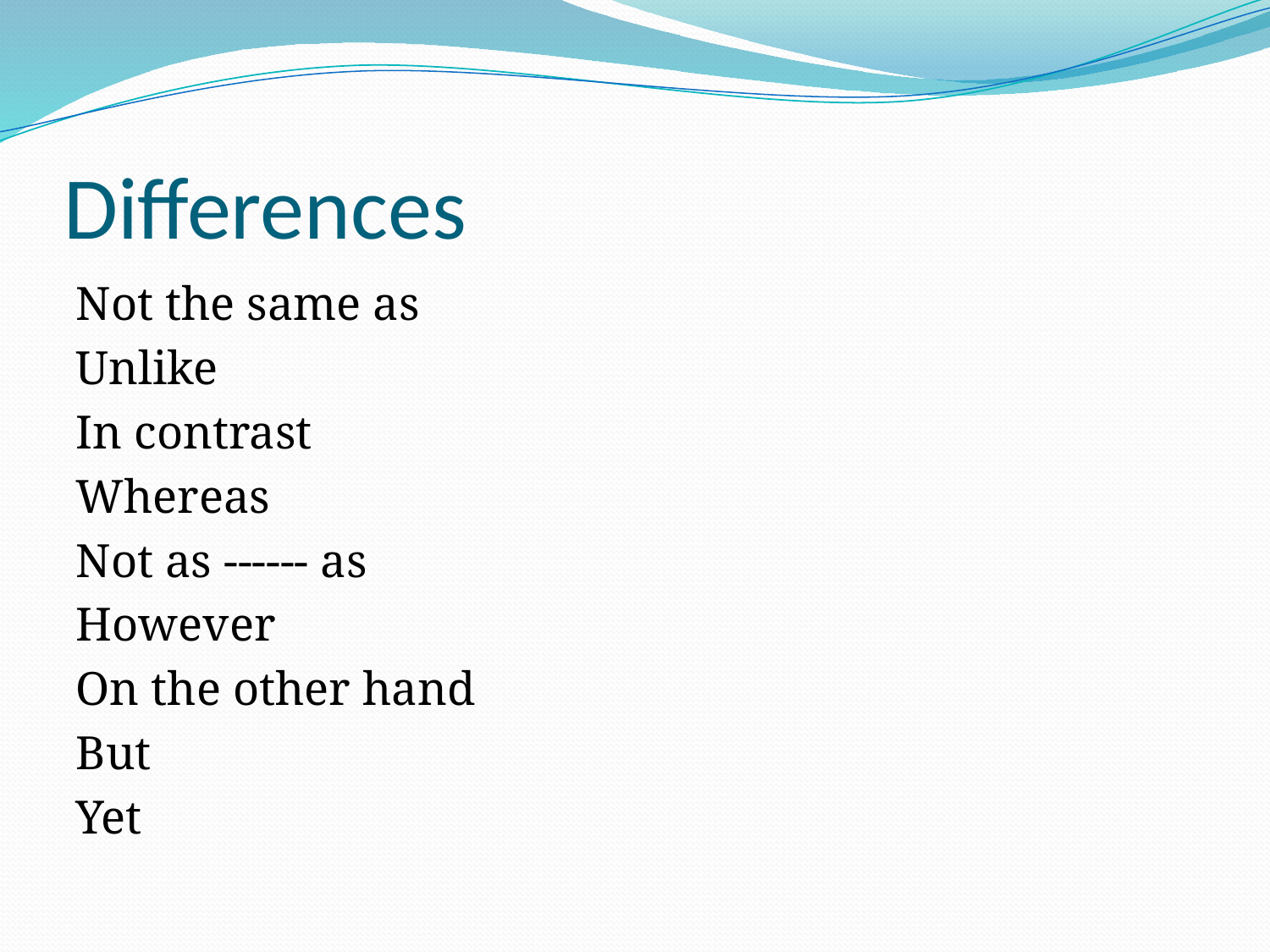

# Differences
Not the same as
Unlike
In contrast
Whereas
Not as ------ as
However
On the other hand
But
Yet